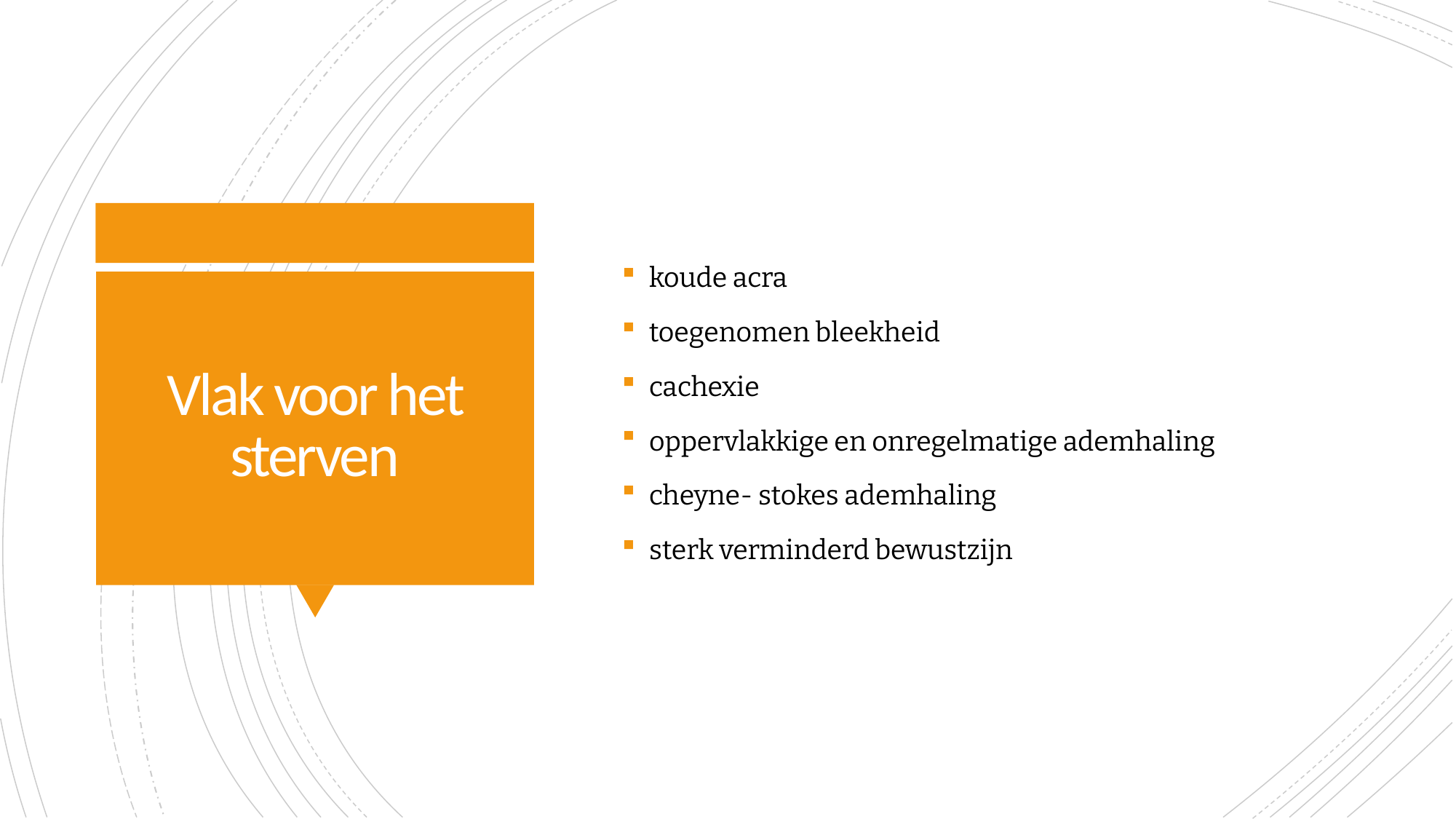

koude acra
toegenomen bleekheid
cachexie
oppervlakkige en onregelmatige ademhaling
cheyne- stokes ademhaling
sterk verminderd bewustzijn
# Vlak voor het sterven